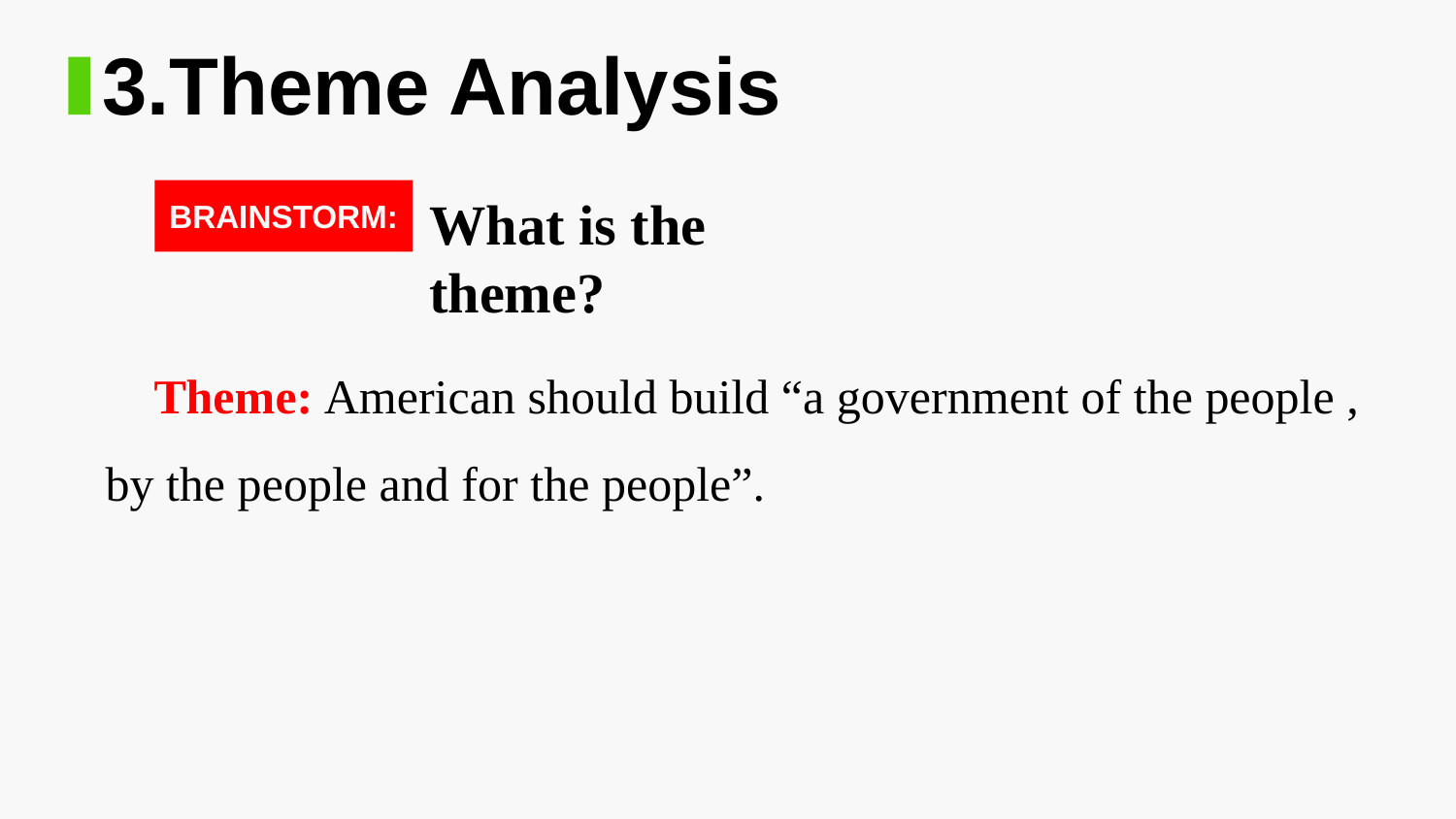

3.Theme Analysis

BRAINSTORM:
What is the theme?
    Theme: American should build “a government of the people , by the people and for the people”.